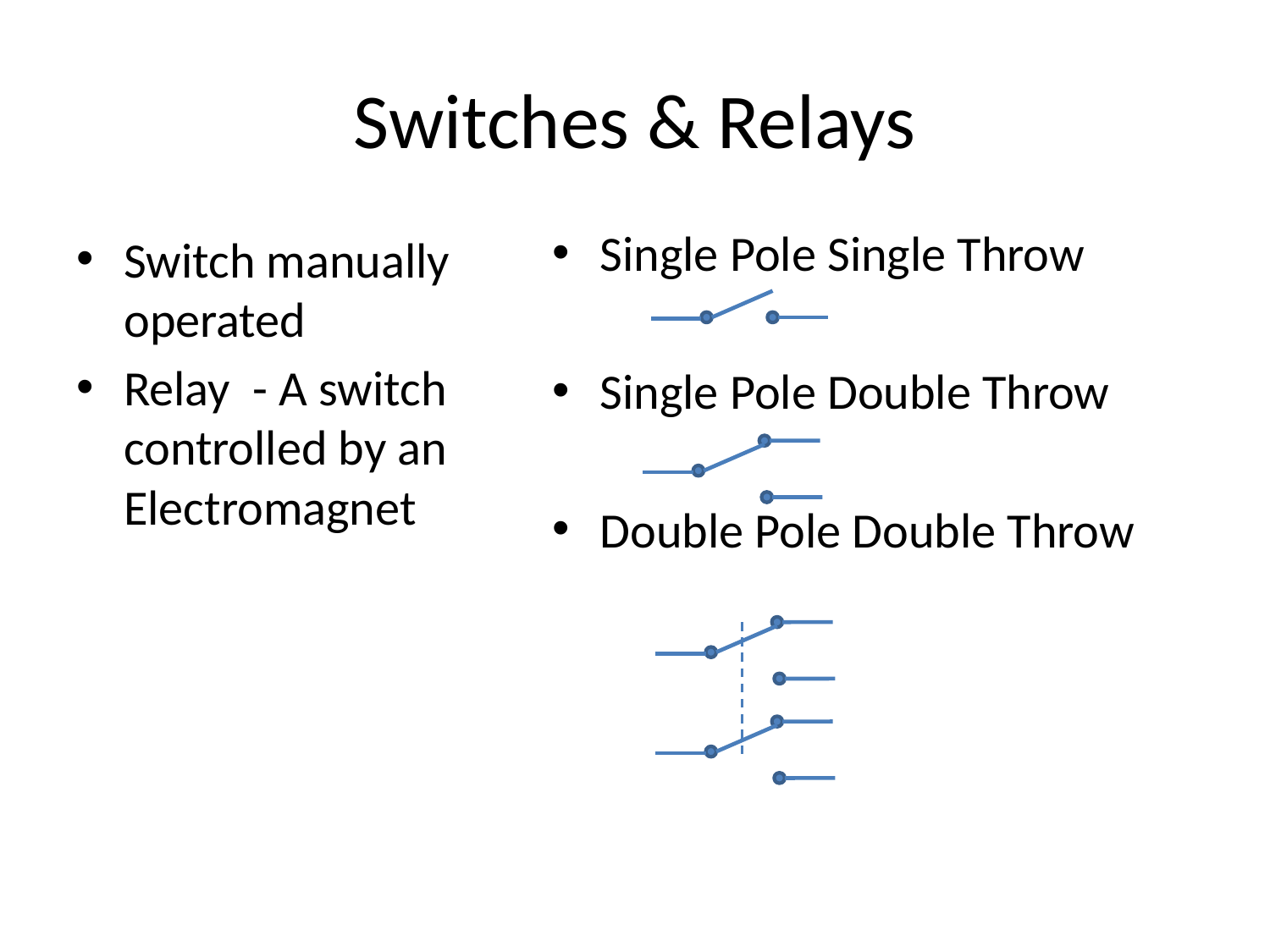

# Switches & Relays
Single Pole Single Throw

Single Pole Double Throw

Double Pole Double Throw
Switch manually operated
Relay  - A switch controlled by an Electromagnet